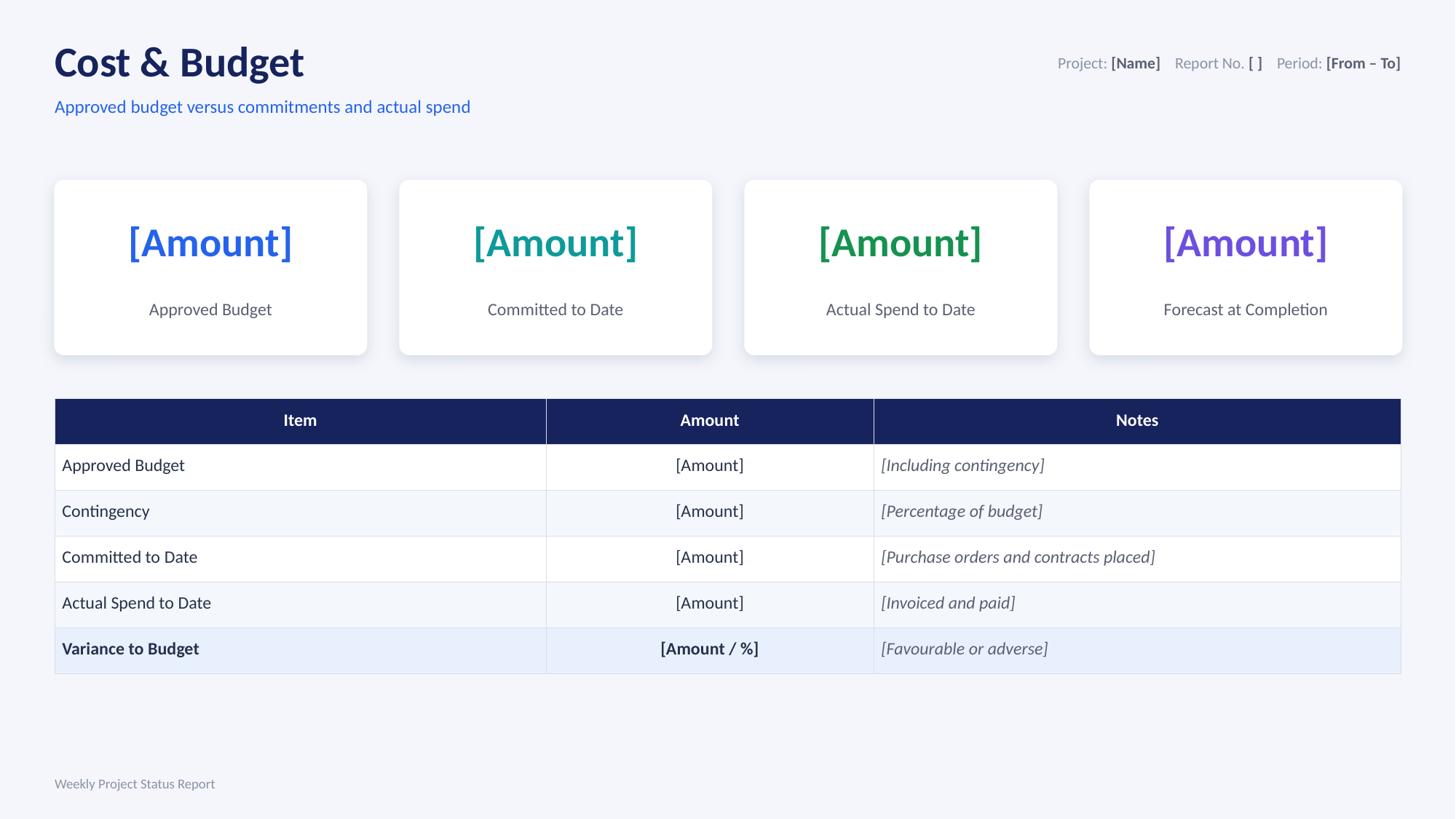

Cost & Budget
Project: [Name]    Report No. [ ]    Period: [From – To]
Approved budget versus commitments and actual spend

[Amount]
[Amount]
[Amount]
[Amount]
Approved Budget
Committed to Date
Actual Spend to Date
Forecast at Completion
| Item | Amount | Notes |
| --- | --- | --- |
| Approved Budget | [Amount] | [Including contingency] |
| Contingency | [Amount] | [Percentage of budget] |
| Committed to Date | [Amount] | [Purchase orders and contracts placed] |
| Actual Spend to Date | [Amount] | [Invoiced and paid] |
| Variance to Budget | [Amount / %] | [Favourable or adverse] |
Weekly Project Status Report